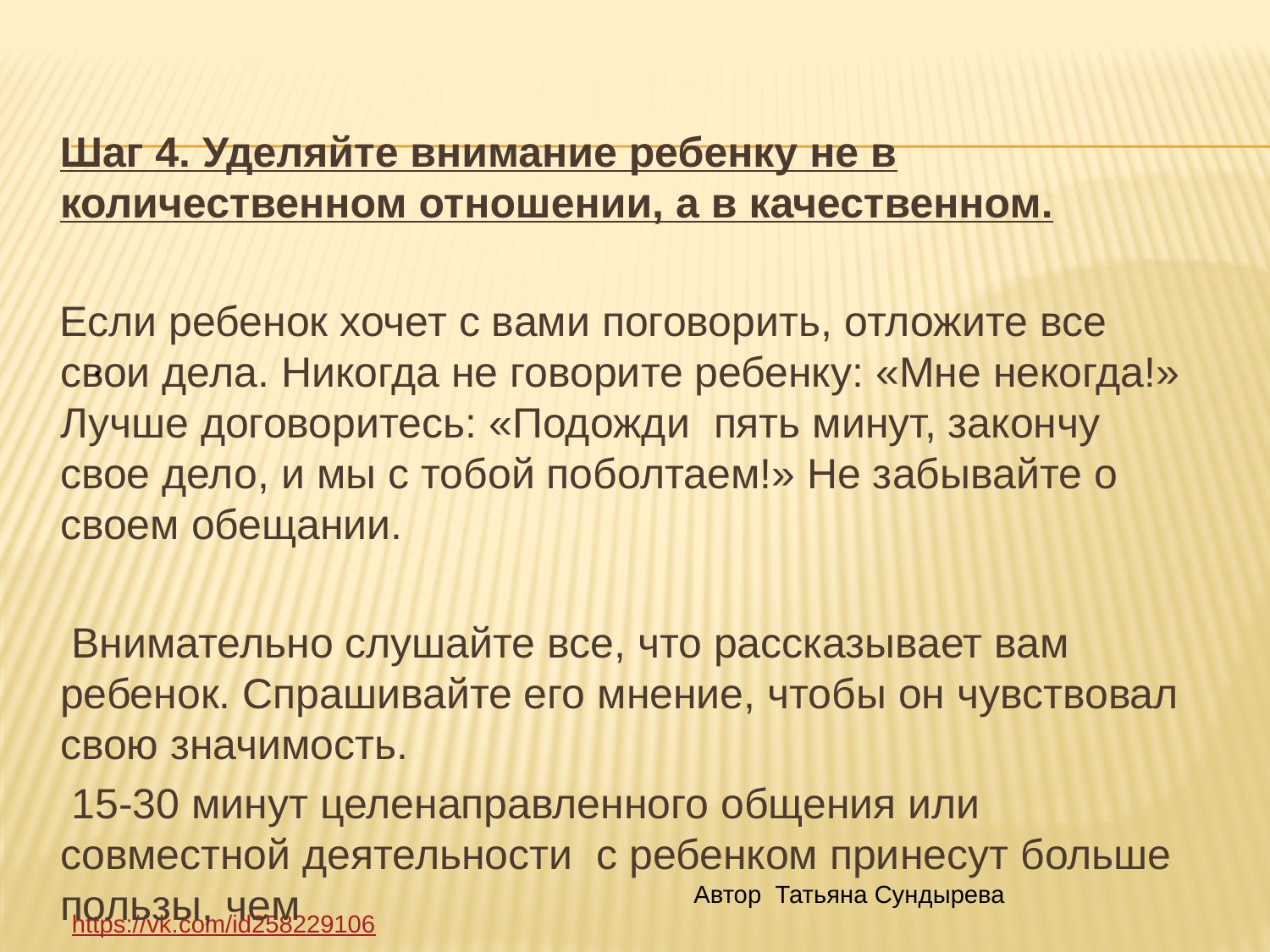

Шаг 4. Уделяйте внимание ребенку не в количественном отношении, а в качественном.

    Если ребенок хочет с вами поговорить, отложите все свои дела. Никогда не говорите ребенку: «Мне некогда!» Лучше договоритесь: «Подожди  пять минут, закончу свое дело, и мы с тобой поболтаем!» Не забывайте о своем обещании.

     Внимательно слушайте все, что рассказывает вам ребенок. Спрашивайте его мнение, чтобы он чувствовал свою значимость.
     15-30 минут целенаправленного общения или совместной деятельности  с ребенком принесут больше пользы, чем

#
.

                                                                                         Автор  Татьяна Сундыреваhttps://vk.com/id258229106